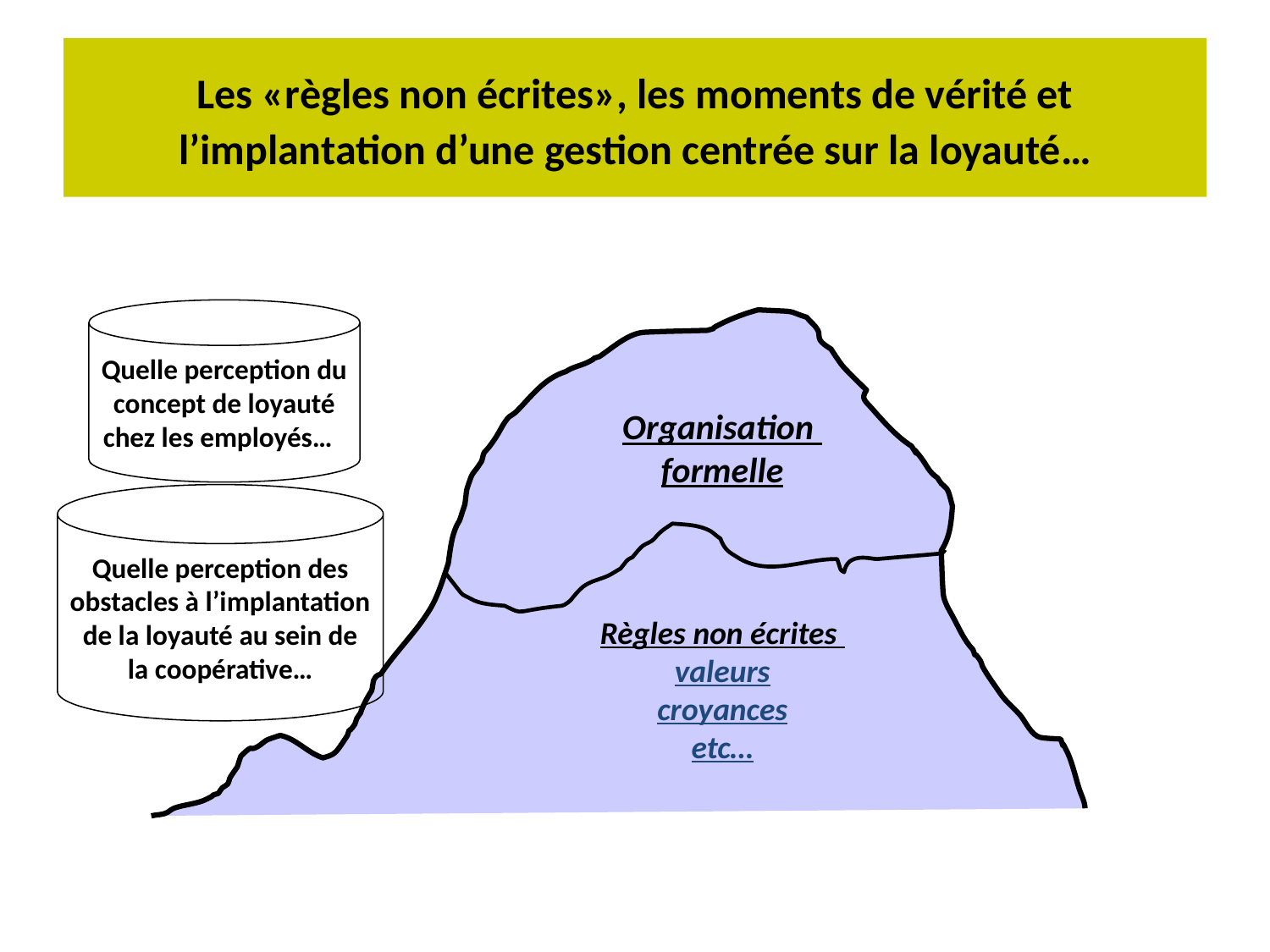

# Les «règles non écrites», les moments de vérité et l’implantation d’une gestion centrée sur la loyauté…
Quelle perception du
concept de loyauté
chez les employés…

Organisation
formelle
Quelle perception des
obstacles à l’implantation
de la loyauté au sein de
la coopérative…

Règles non écrites
valeurs
croyances
etc…